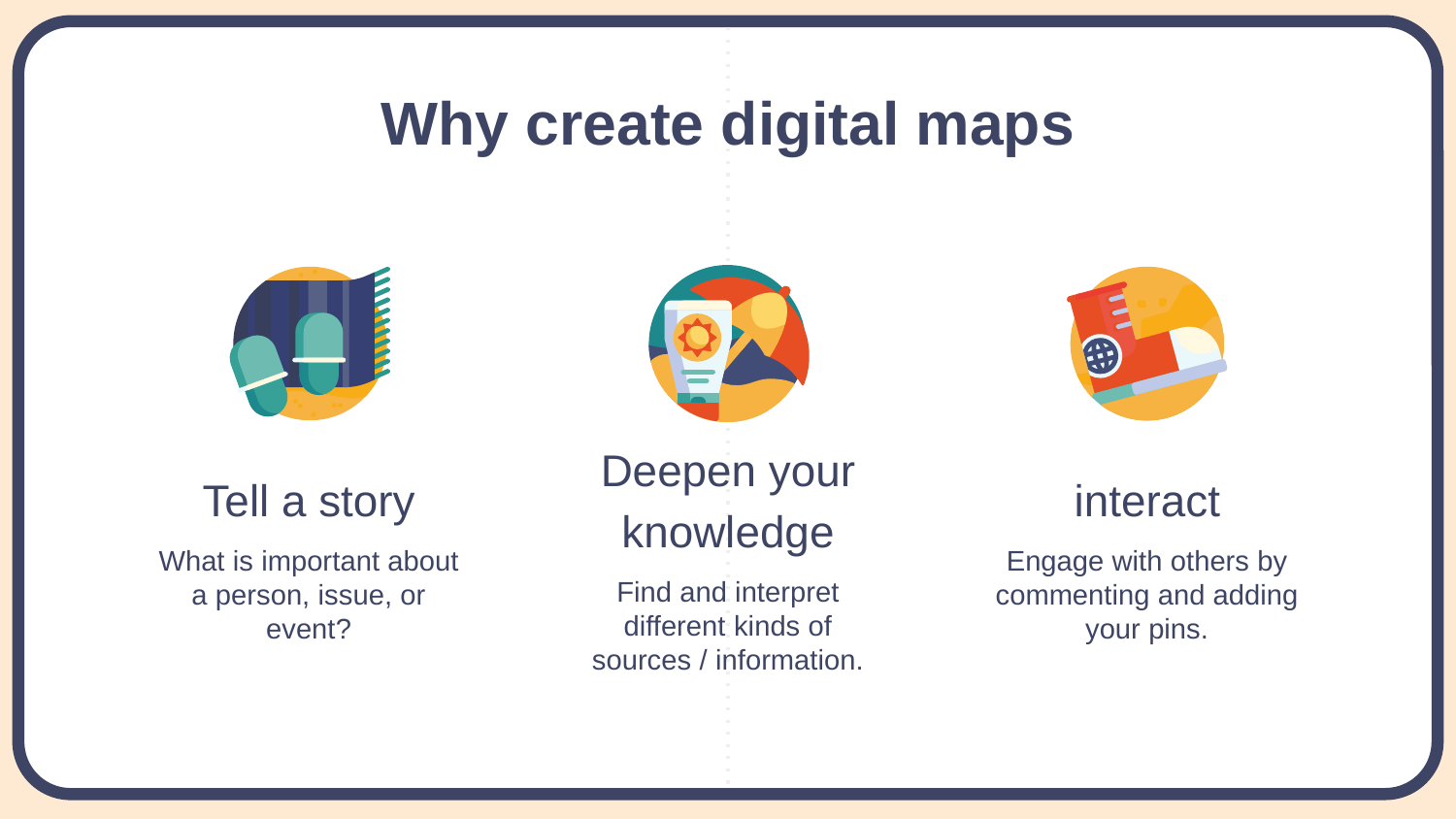

# Why create digital maps

Tell a story
interact
Deepen your knowledge
What is important about a person, issue, or event?
Engage with others by commenting and adding your pins.
Find and interpret different kinds of sources / information.